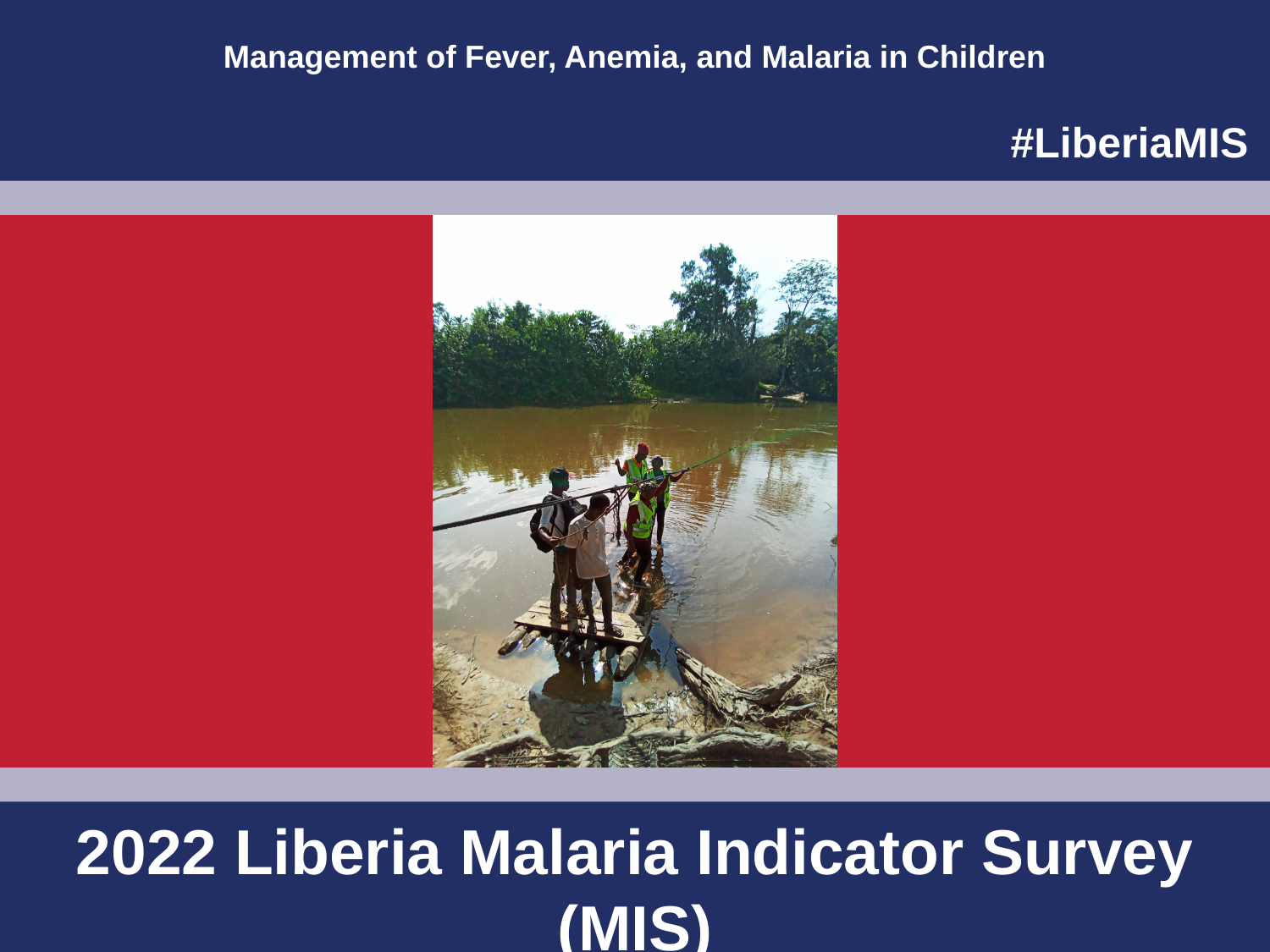

Management of Fever, Anemia, and Malaria in Children